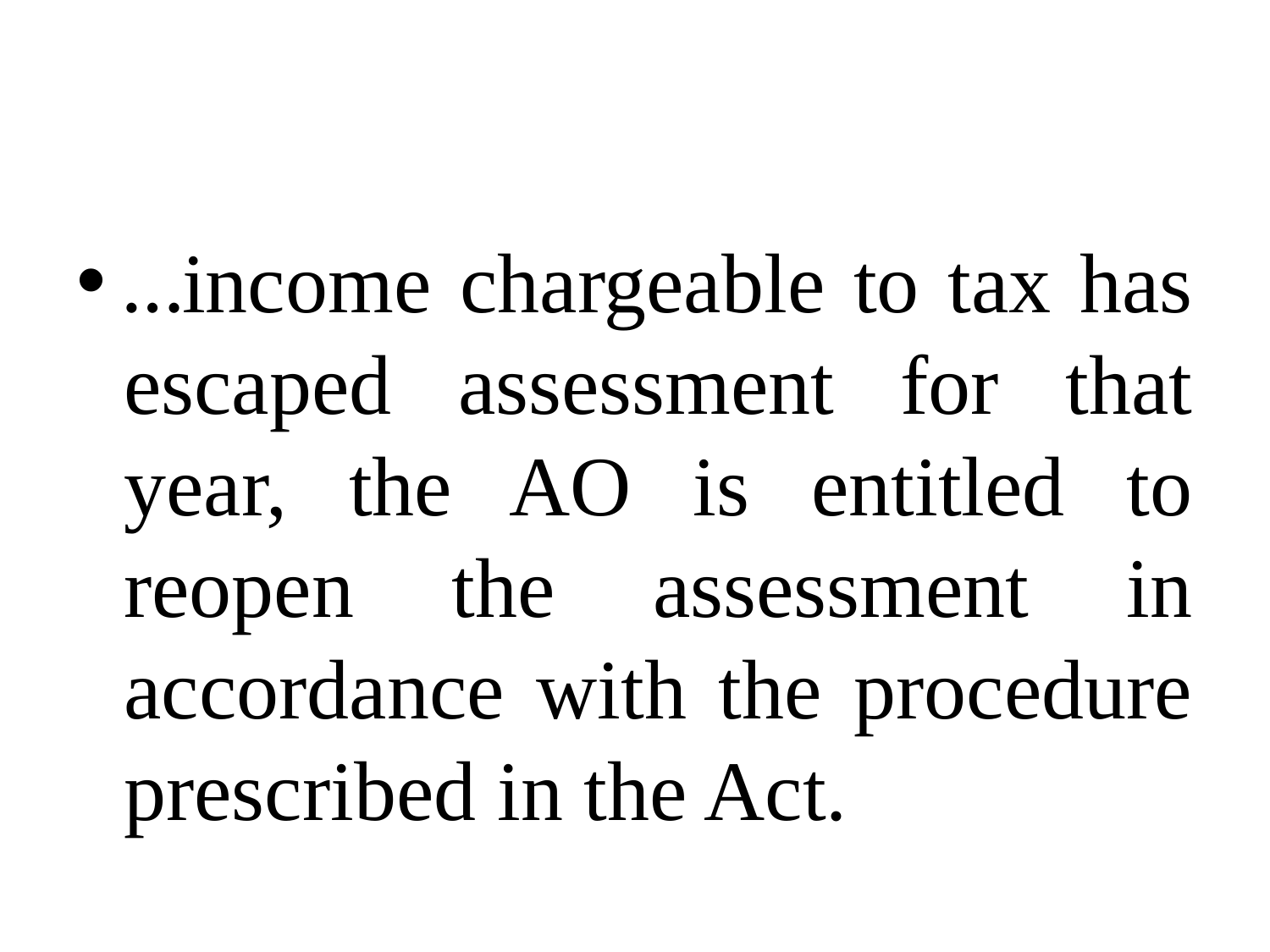

#
…income chargeable to tax has escaped assessment for that year, the AO is entitled to reopen the assessment in accordance with the procedure prescribed in the Act.